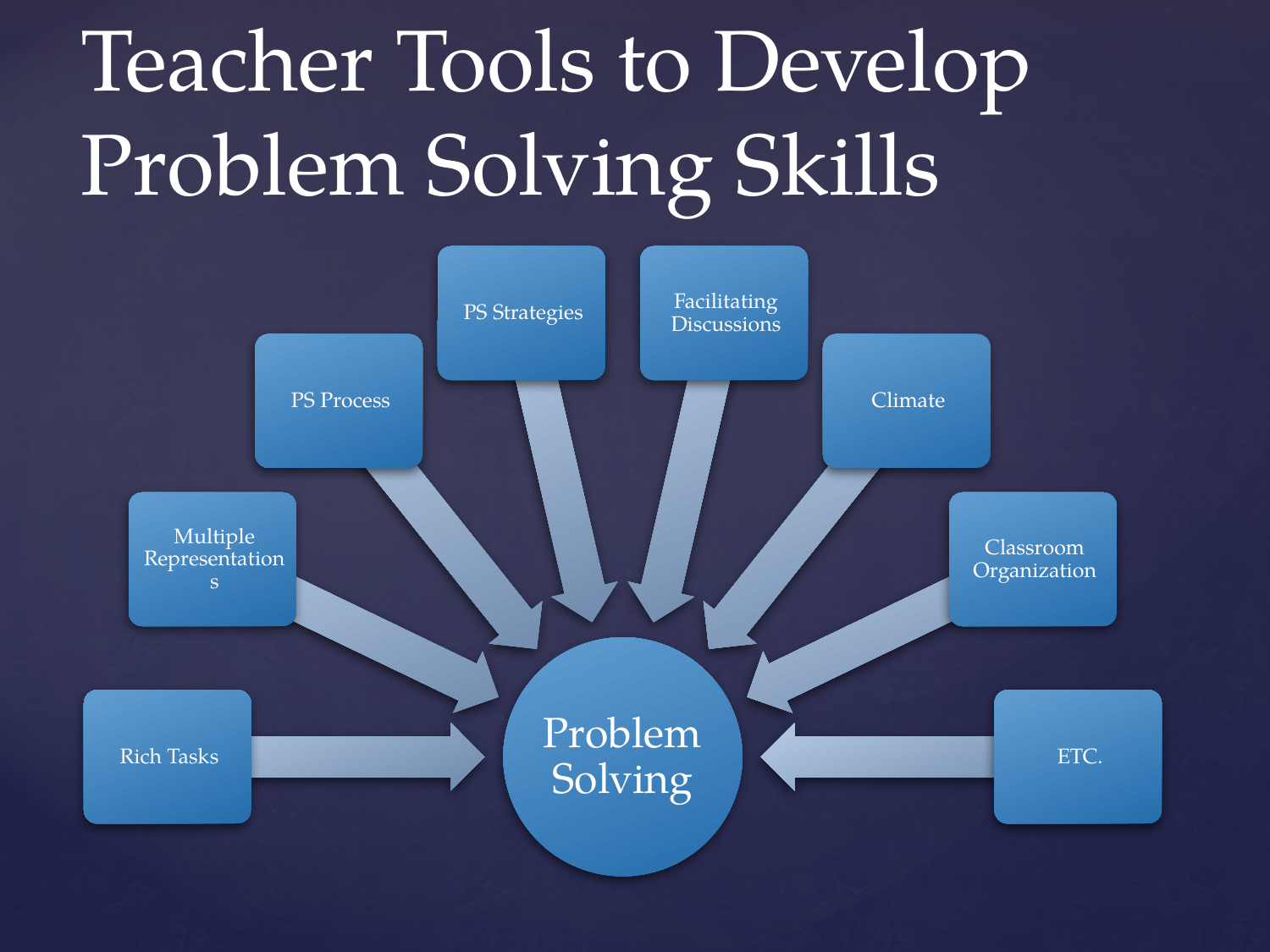

# Teacher Tools to Develop Problem Solving Skills
Problem Solving
Rich Tasks
Multiple Representations
PS Process
PS Strategies
Facilitating Discussions
Climate
Classroom Organization
ETC.